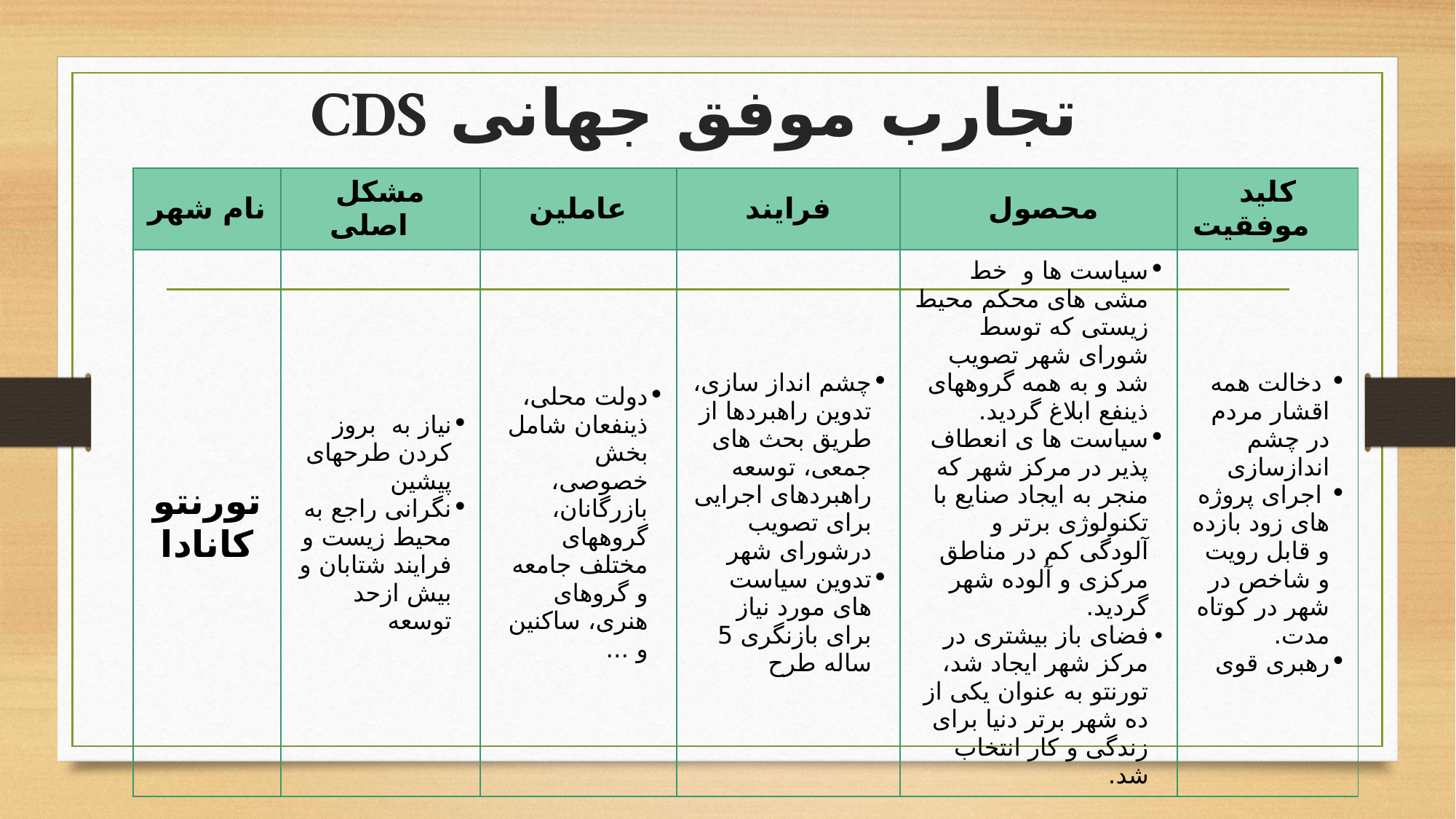

# تجارب موفق جهانی CDS
| نام شهر | مشکل اصلی | عاملین | فرایند | محصول | کلید موفقیت |
| --- | --- | --- | --- | --- | --- |
| تورنتو کانادا | نیاز به بروز کردن طرحهای پیشین نگرانی راجع به محیط زیست و فرایند شتابان و بیش ازحد توسعه | دولت محلی، ذینفعان شامل بخش خصوصی، بازرگانان، گروههای مختلف جامعه و گروهای هنری، ساکنین و ... | چشم انداز سازی، تدوین راهبردها از طریق بحث های جمعی، توسعه راهبردهای اجرایی برای تصویب درشورای شهر تدوین سیاست های مورد نیاز برای بازنگری 5 ساله طرح | سیاست ها و خط مشی های محکم محیط زیستی که توسط شورای شهر تصویب شد و به همه گروههای ذینفع ابلاغ گردید. سیاست ها ی انعطاف پذیر در مرکز شهر که منجر به ایجاد صنایع با تکنولوژی برتر و آلودگی کم در مناطق مرکزی و آلوده شهر گردید. فضای باز بیشتری در مرکز شهر ایجاد شد، تورنتو به عنوان یکی از ده شهر برتر دنیا برای زندگی و کار انتخاب شد. | دخالت همه اقشار مردم در چشم اندازسازی اجرای پروژه های زود بازده و قابل رویت و شاخص در شهر در کوتاه مدت. رهبری قوی |